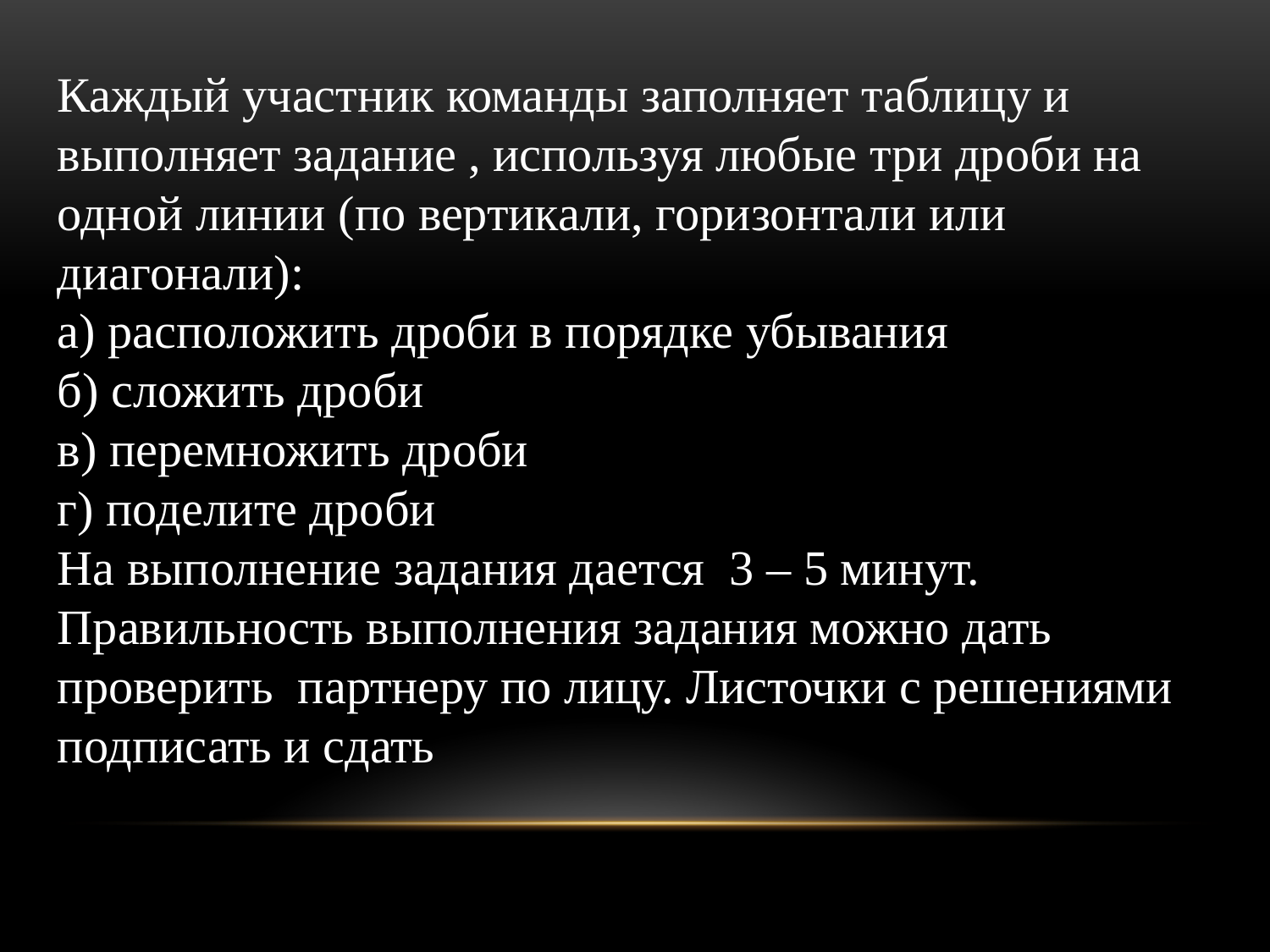

Каждый участник команды заполняет таблицу и выполняет задание , используя любые три дроби на одной линии (по вертикали, горизонтали или диагонали):
а) расположить дроби в порядке убывания
б) сложить дроби
в) перемножить дроби
г) поделите дроби
На выполнение задания дается  3 – 5 минут. Правильность выполнения задания можно дать проверить  партнеру по лицу. Листочки с решениями подписать и сдать